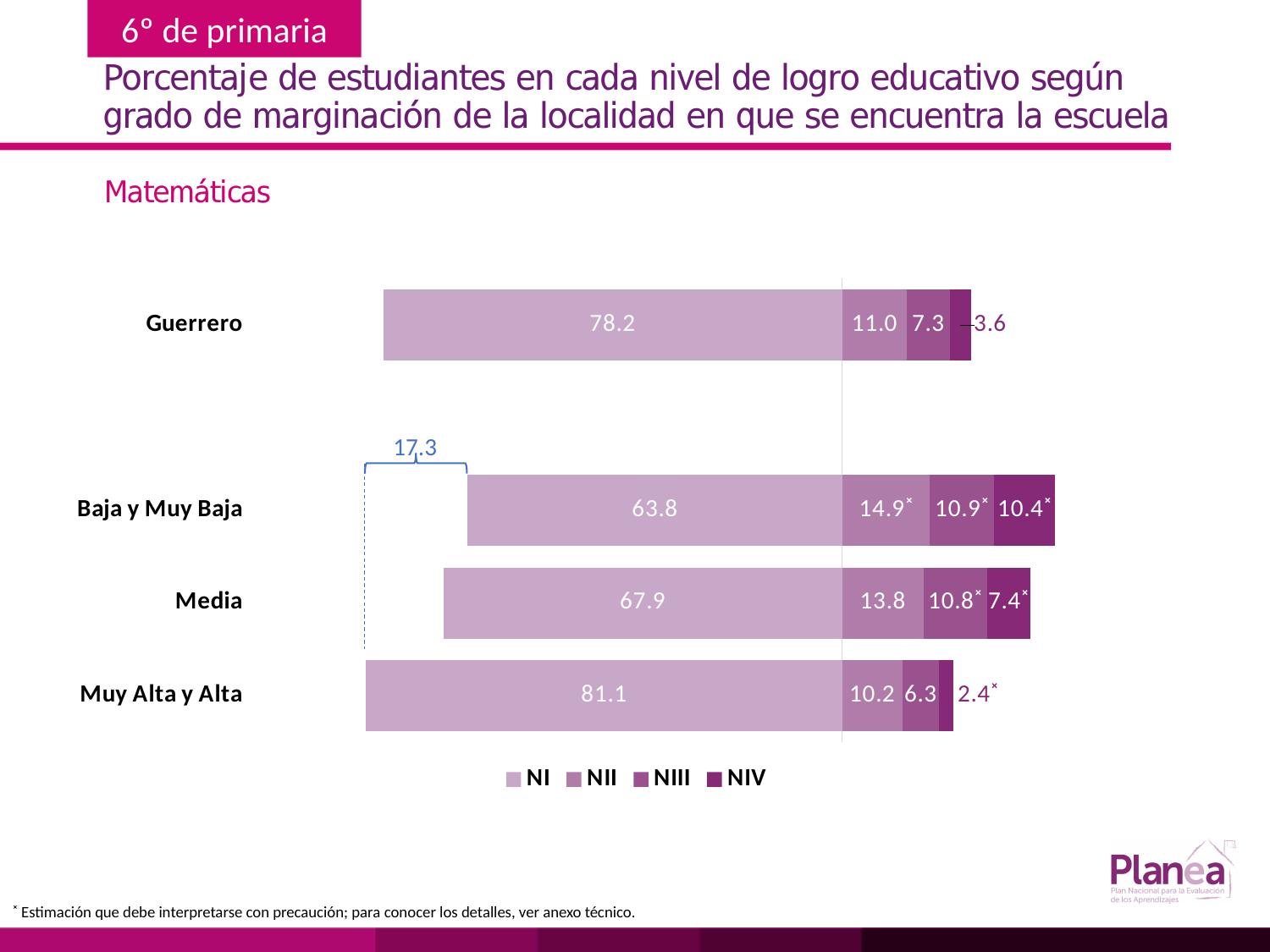

# Porcentaje de estudiantes en cada nivel de logro educativo según grado de marginación de la localidad en que se encuentra la escuela

Matemáticas

### Chart

| Category |  |  |  |  |
|---|---|---|---|---|
| Muy Alta y Alta | -81.1 | 10.2 | 6.3 | 2.4 |
| Media | -67.9 | 13.8 | 10.8 | 7.4 |
| Baja y Muy Baja | -63.8 | 14.9 | 10.9 | 10.4 |
|  | None | None | None | None |
| Guerrero | -78.2 | 11.0 | 7.3 | 3.6 |
17.3
˟ Estimación que debe interpretarse con precaución; para conocer los detalles, ver anexo técnico.